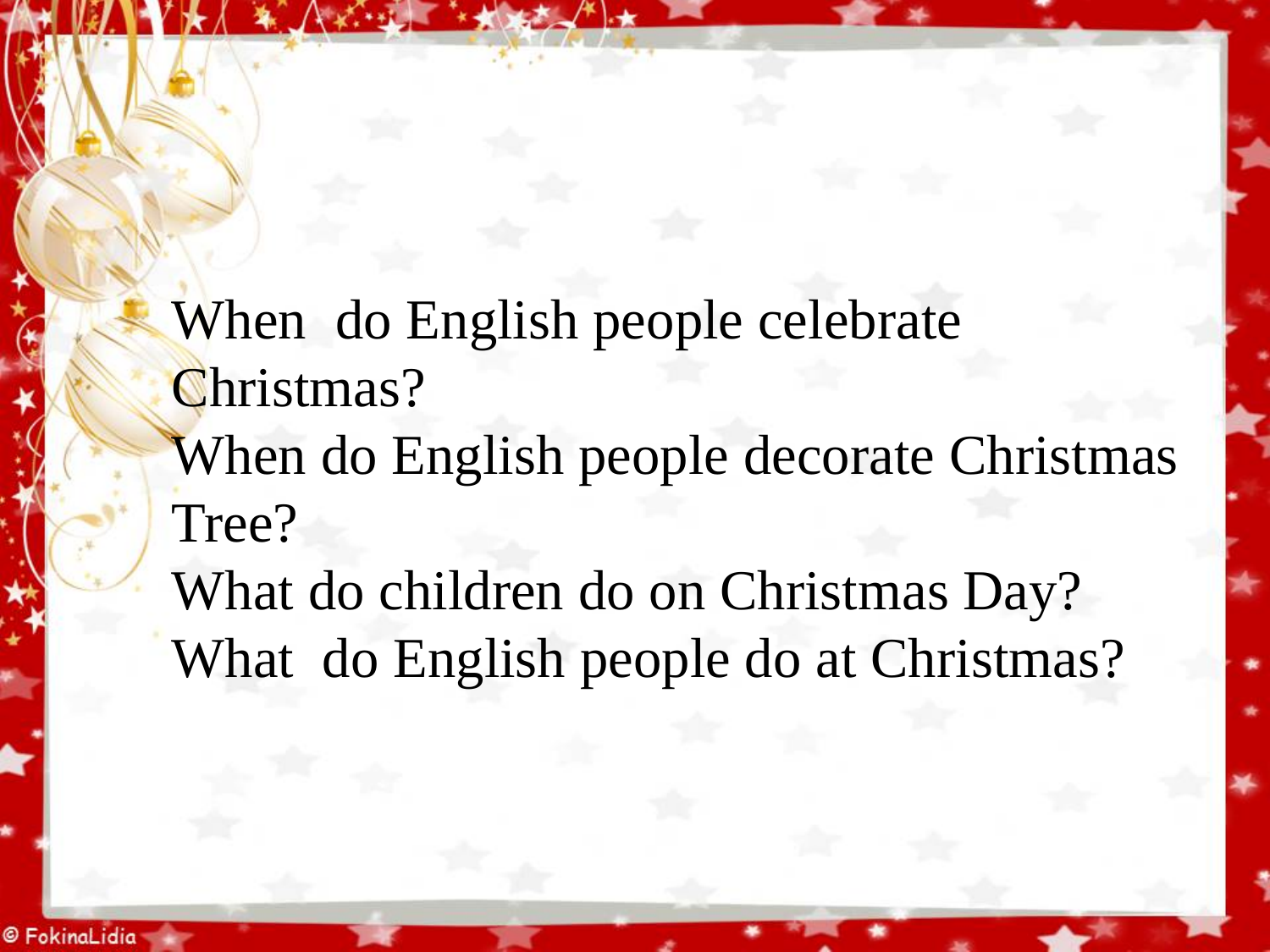

#
When  do English people celebrate Christmas?
When do English people decorate Christmas Tree?
What do children do on Christmas Day?
What  do English people do at Christmas?